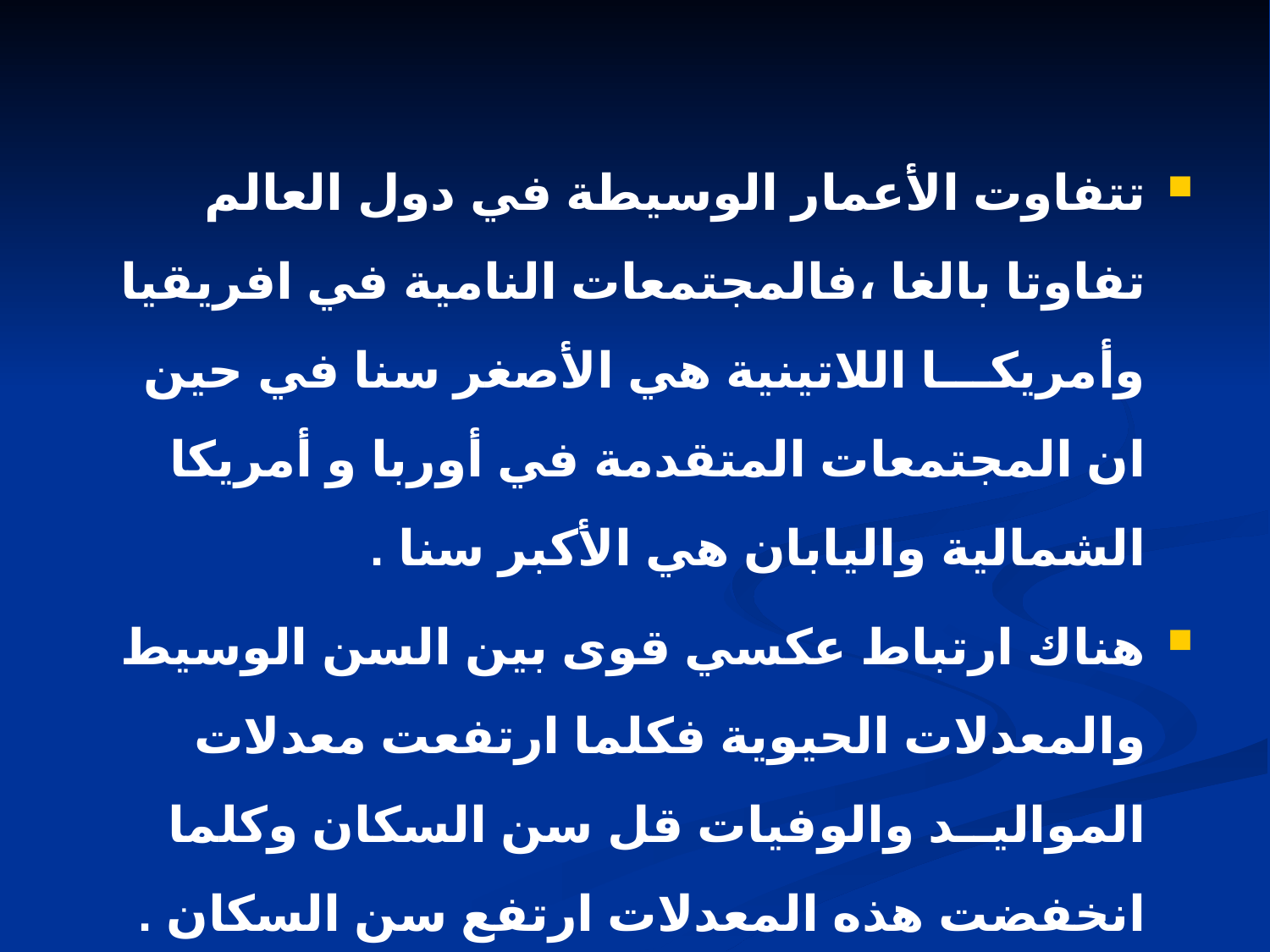

تتفاوت الأعمار الوسيطة في دول العالم تفاوتا بالغا ،فالمجتمعات النامية في افريقيا وأمريكـــا اللاتينية هي الأصغر سنا في حين ان المجتمعات المتقدمة في أوربا و أمريكا الشمالية واليابان هي الأكبر سنا .
هناك ارتباط عكسي قوى بين السن الوسيط والمعدلات الحيوية فكلما ارتفعت معدلات المواليــد والوفيات قل سن السكان وكلما انخفضت هذه المعدلات ارتفع سن السكان .